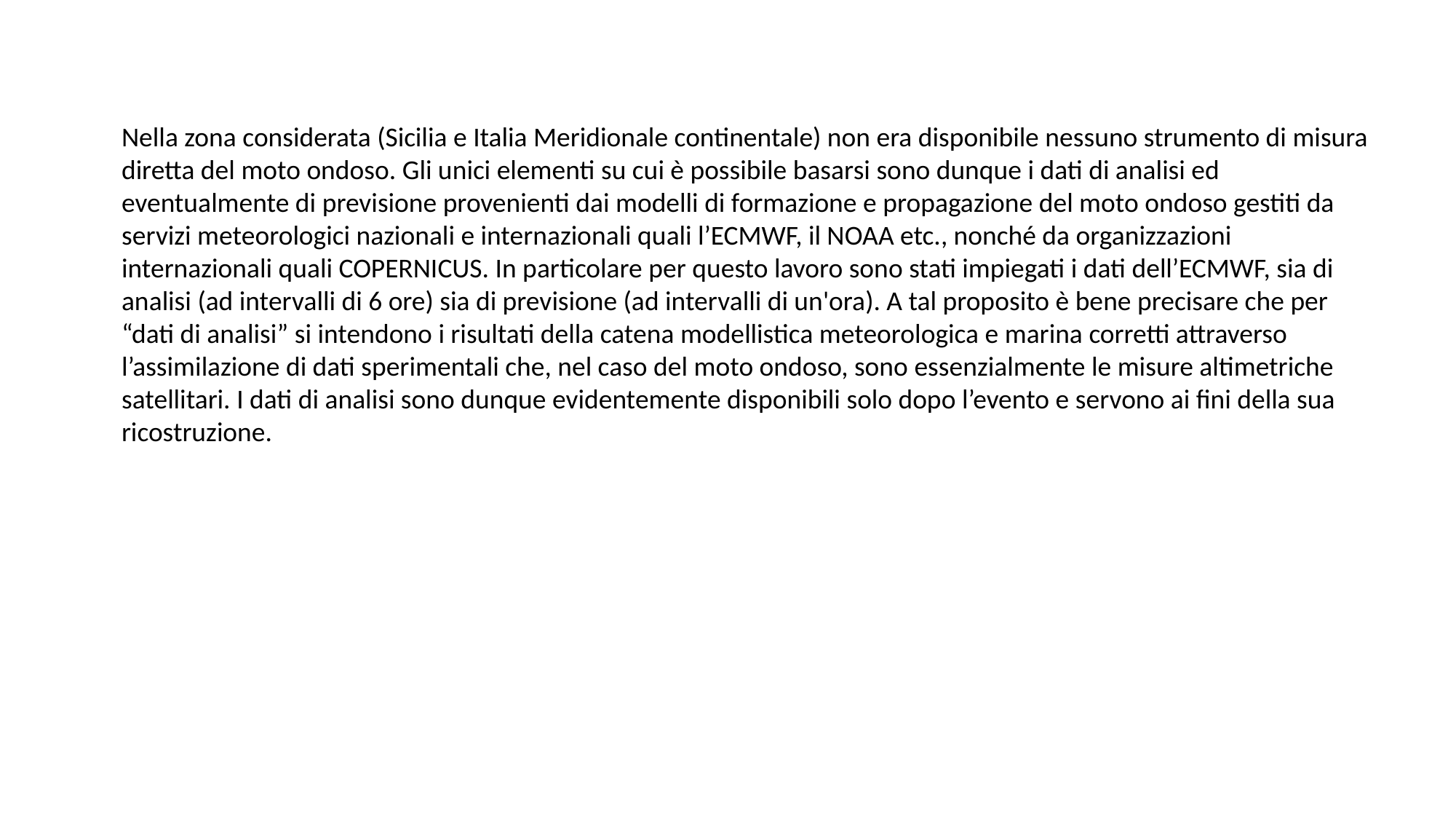

Nella zona considerata (Sicilia e Italia Meridionale continentale) non era disponibile nessuno strumento di misura diretta del moto ondoso. Gli unici elementi su cui è possibile basarsi sono dunque i dati di analisi ed eventualmente di previsione provenienti dai modelli di formazione e propagazione del moto ondoso gestiti da servizi meteorologici nazionali e internazionali quali l’ECMWF, il NOAA etc., nonché da organizzazioni internazionali quali COPERNICUS. In particolare per questo lavoro sono stati impiegati i dati dell’ECMWF, sia di analisi (ad intervalli di 6 ore) sia di previsione (ad intervalli di un'ora). A tal proposito è bene precisare che per “dati di analisi” si intendono i risultati della catena modellistica meteorologica e marina corretti attraverso l’assimilazione di dati sperimentali che, nel caso del moto ondoso, sono essenzialmente le misure altimetriche satellitari. I dati di analisi sono dunque evidentemente disponibili solo dopo l’evento e servono ai fini della sua ricostruzione.